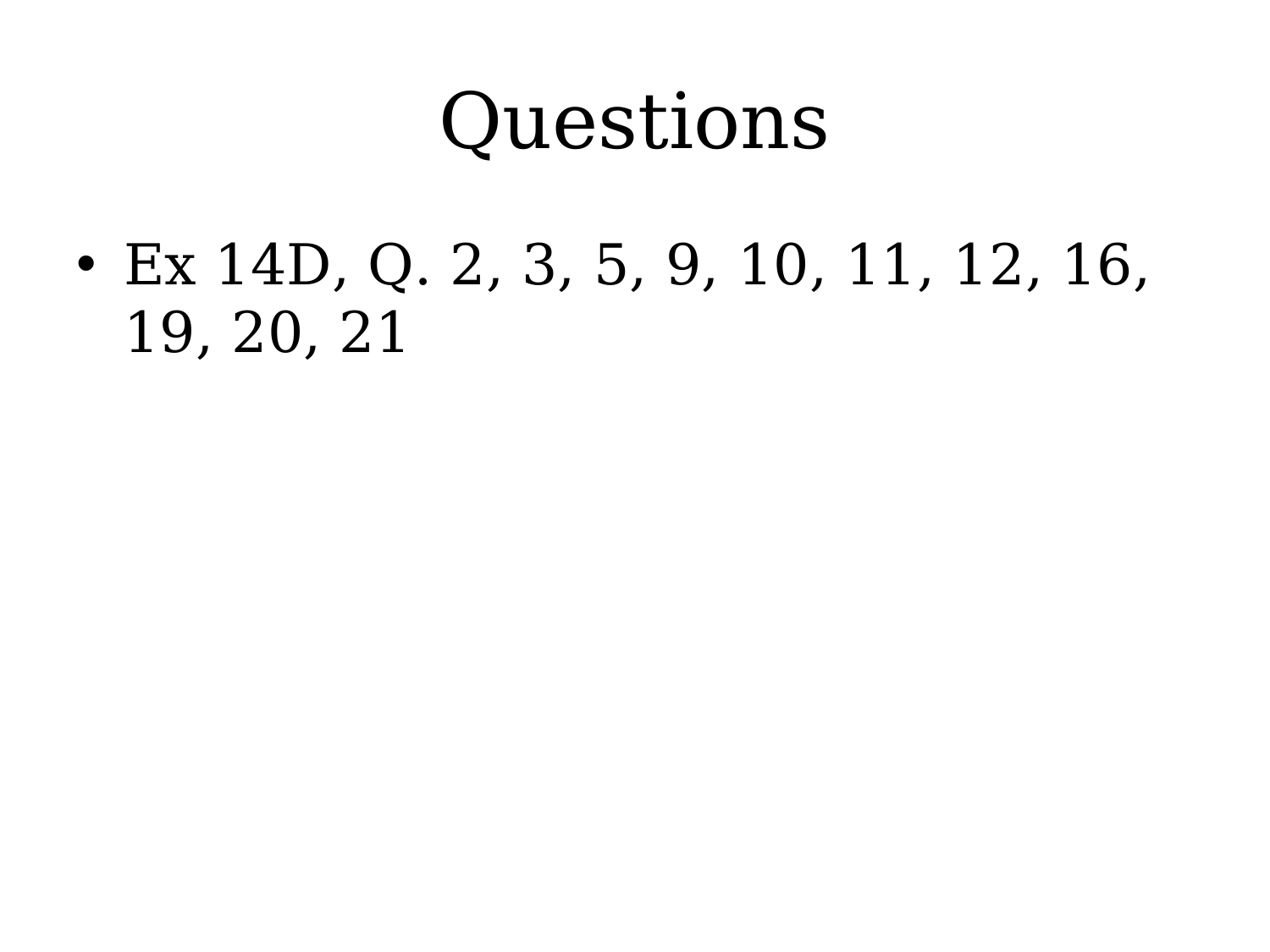

# Questions
Ex 14D, Q. 2, 3, 5, 9, 10, 11, 12, 16, 19, 20, 21